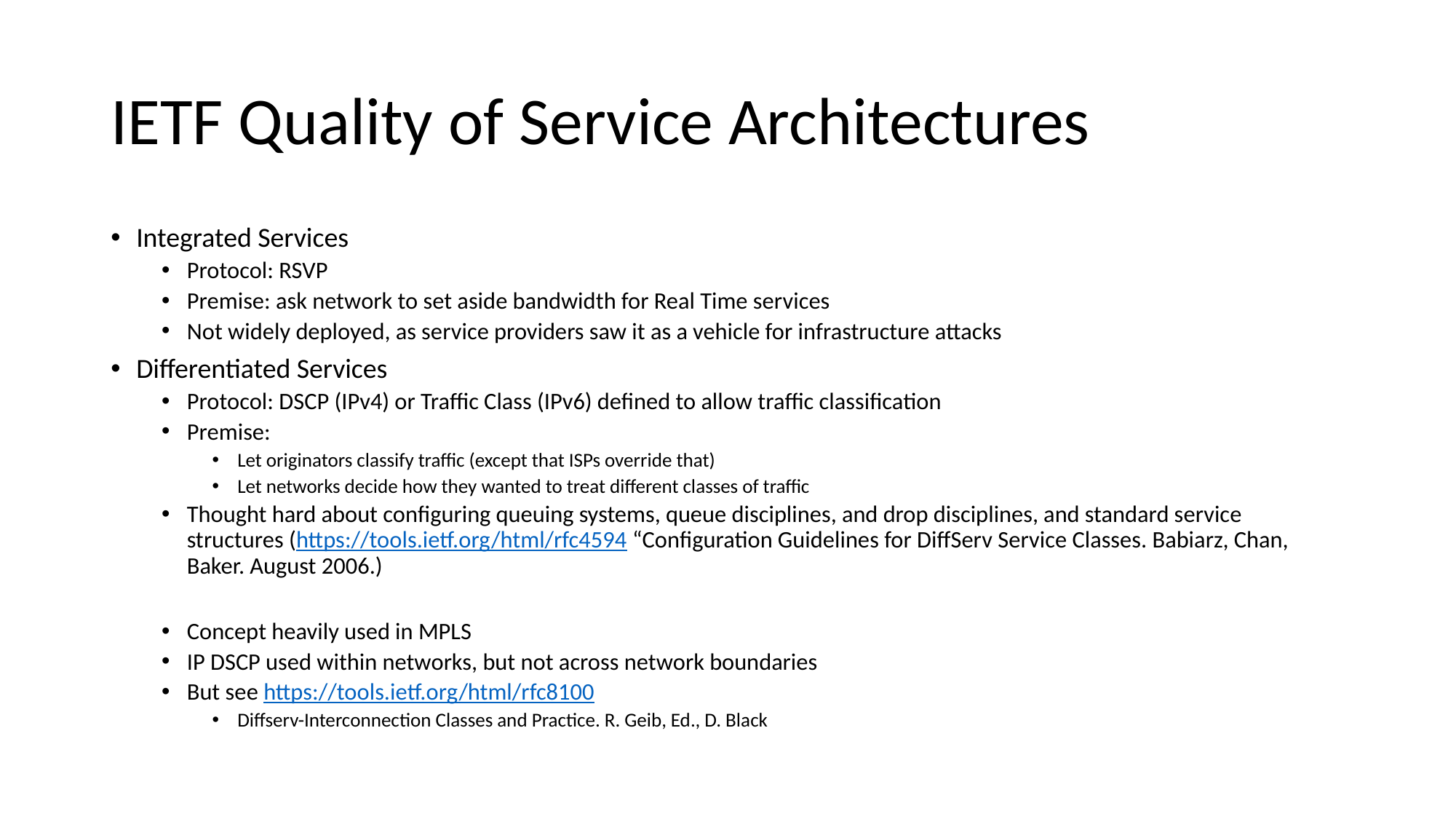

# IETF Quality of Service Architectures
Integrated Services
Protocol: RSVP
Premise: ask network to set aside bandwidth for Real Time services
Not widely deployed, as service providers saw it as a vehicle for infrastructure attacks
Differentiated Services
Protocol: DSCP (IPv4) or Traffic Class (IPv6) defined to allow traffic classification
Premise:
Let originators classify traffic (except that ISPs override that)
Let networks decide how they wanted to treat different classes of traffic
Thought hard about configuring queuing systems, queue disciplines, and drop disciplines, and standard service structures (https://tools.ietf.org/html/rfc4594 “Configuration Guidelines for DiffServ Service Classes. Babiarz, Chan,  Baker. August 2006.)

Concept heavily used in MPLS
IP DSCP used within networks, but not across network boundaries
But see https://tools.ietf.org/html/rfc8100
Diffserv-Interconnection Classes and Practice. R. Geib, Ed., D. Black